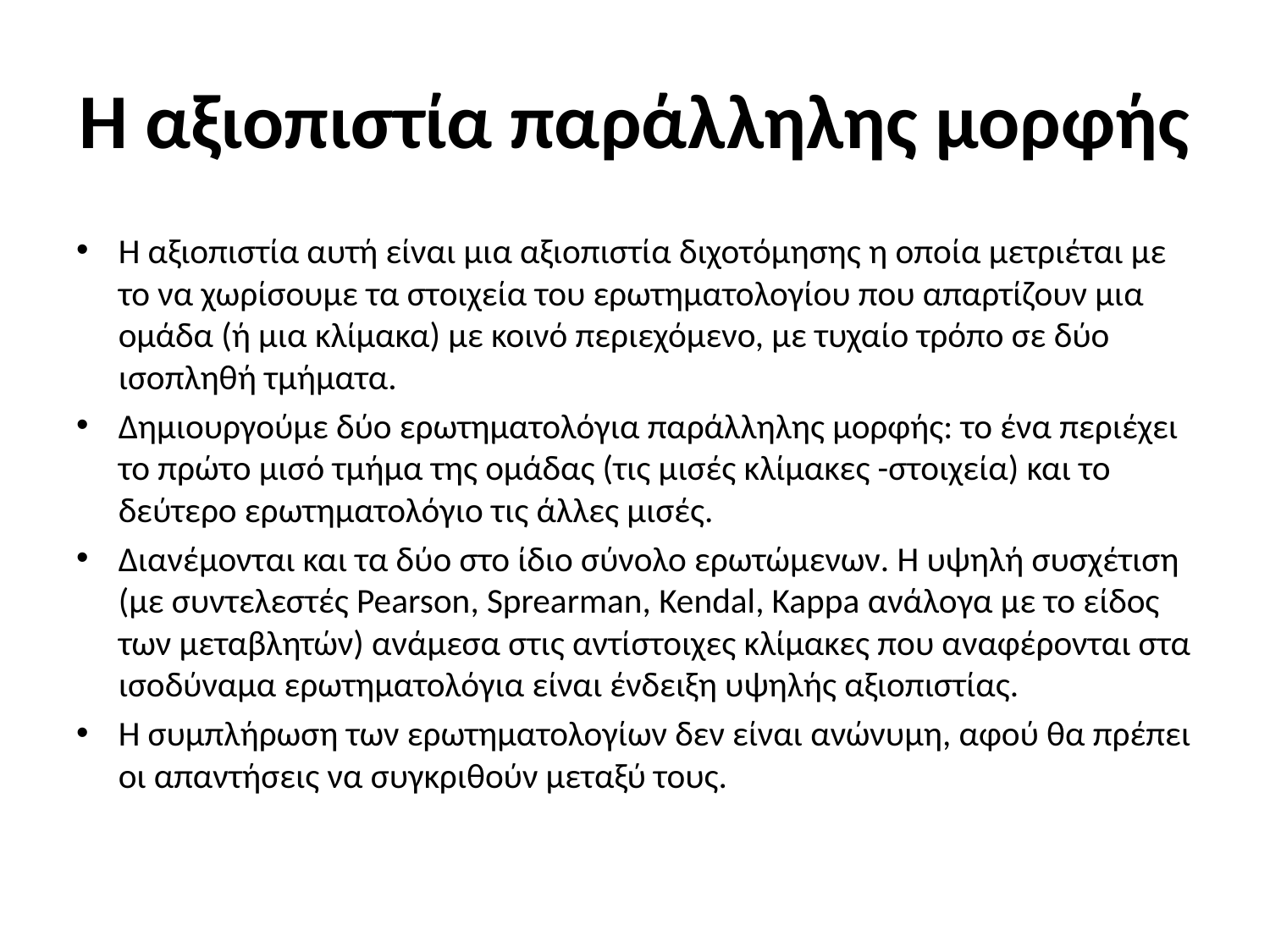

# Η αξιοπιστία παράλληλης μορφής
Η αξιοπιστία αυτή είναι μια αξιοπιστία διχοτόμησης η οποία μετριέται με το να χωρίσουμε τα στοιχεία του ερωτηματολογίου που απαρτίζουν μια ομάδα (ή μια κλίμακα) με κοινό περιεχόμενο, με τυχαίο τρόπο σε δύο ισοπληθή τμήματα.
Δημιουργούμε δύο ερωτηματολόγια παράλληλης μορφής: το ένα περιέχει το πρώτο μισό τμήμα της ομάδας (τις μισές κλίμακες -στοιχεία) και το δεύτερο ερωτηματολόγιο τις άλλες μισές.
Διανέμονται και τα δύο στο ίδιο σύνολο ερωτώμενων. Η υψηλή συσχέτιση (με συντελεστές Pearson, Sprearman, Kendal, Kappa ανάλογα με το είδος των μεταβλητών) ανάμεσα στις αντίστοιχες κλίμακες που αναφέρονται στα ισοδύναμα ερωτηματολόγια είναι ένδειξη υψηλής αξιοπιστίας.
Η συμπλήρωση των ερωτηματολογίων δεν είναι ανώνυμη, αφού θα πρέπει οι απαντήσεις να συγκριθούν μεταξύ τους.